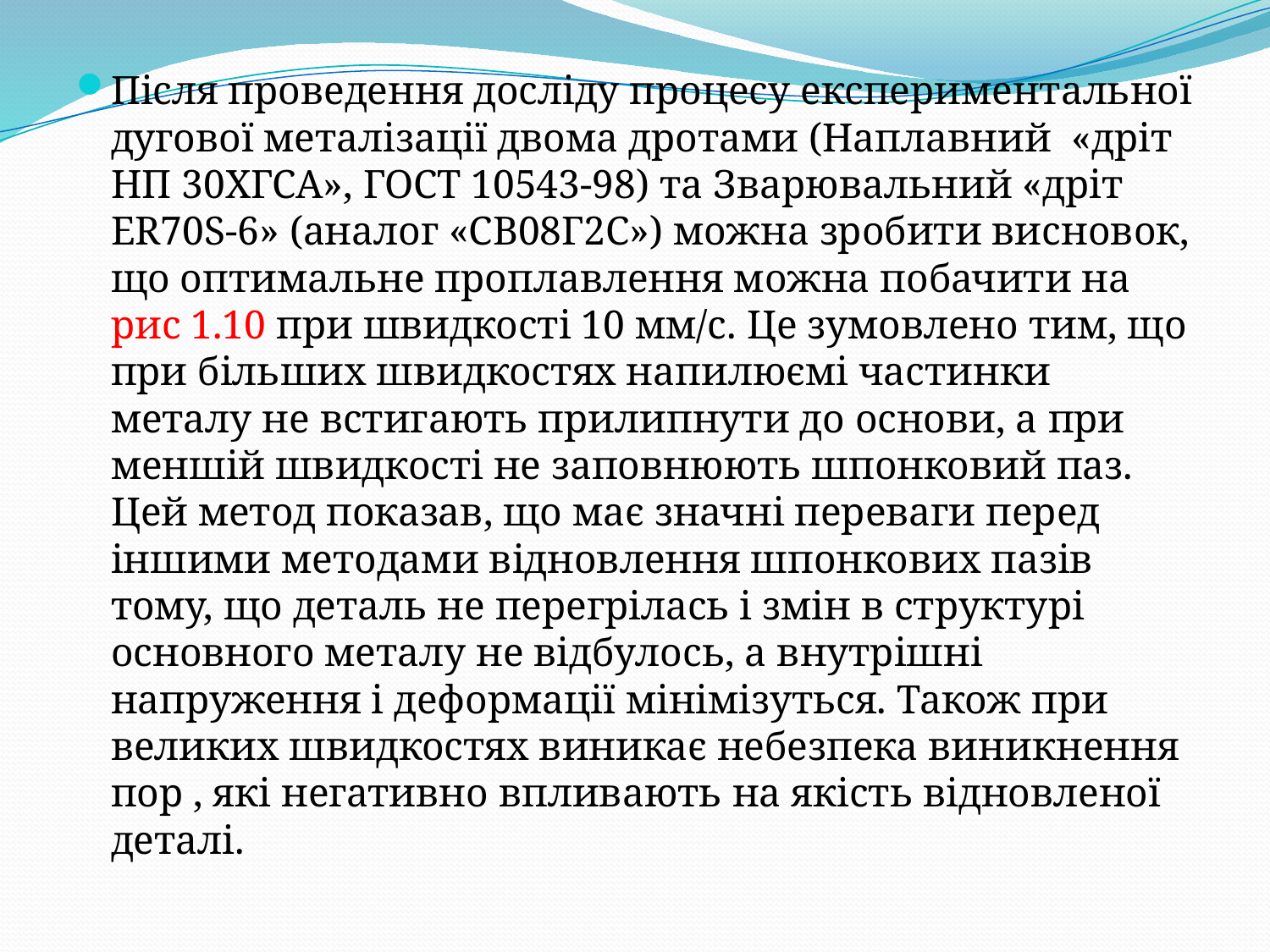

Після проведення досліду процесу експериментальної дугової металізації двома дротами (Наплавний  «дріт НП 30ХГСА», ГОСТ 10543-98) та Зварювальний «дріт ER70S-6» (аналог «СВ08Г2С») можна зробити висновок, що оптимальне проплавлення можна побачити на рис 1.10 при швидкості 10 мм/с. Це зумовлено тим, що при більших швидкостях напилюємі частинки металу не встигають прилипнути до основи, а при меншій швидкості не заповнюють шпонковий паз. Цей метод показав, що має значні переваги перед іншими методами відновлення шпонкових пазів тому, що деталь не перегрілась і змін в структурі основного металу не відбулось, а внутрішні напруження і деформації мінімізуться. Також при великих швидкостях виникає небезпека виникнення пор , які негативно впливають на якість відновленої деталі.